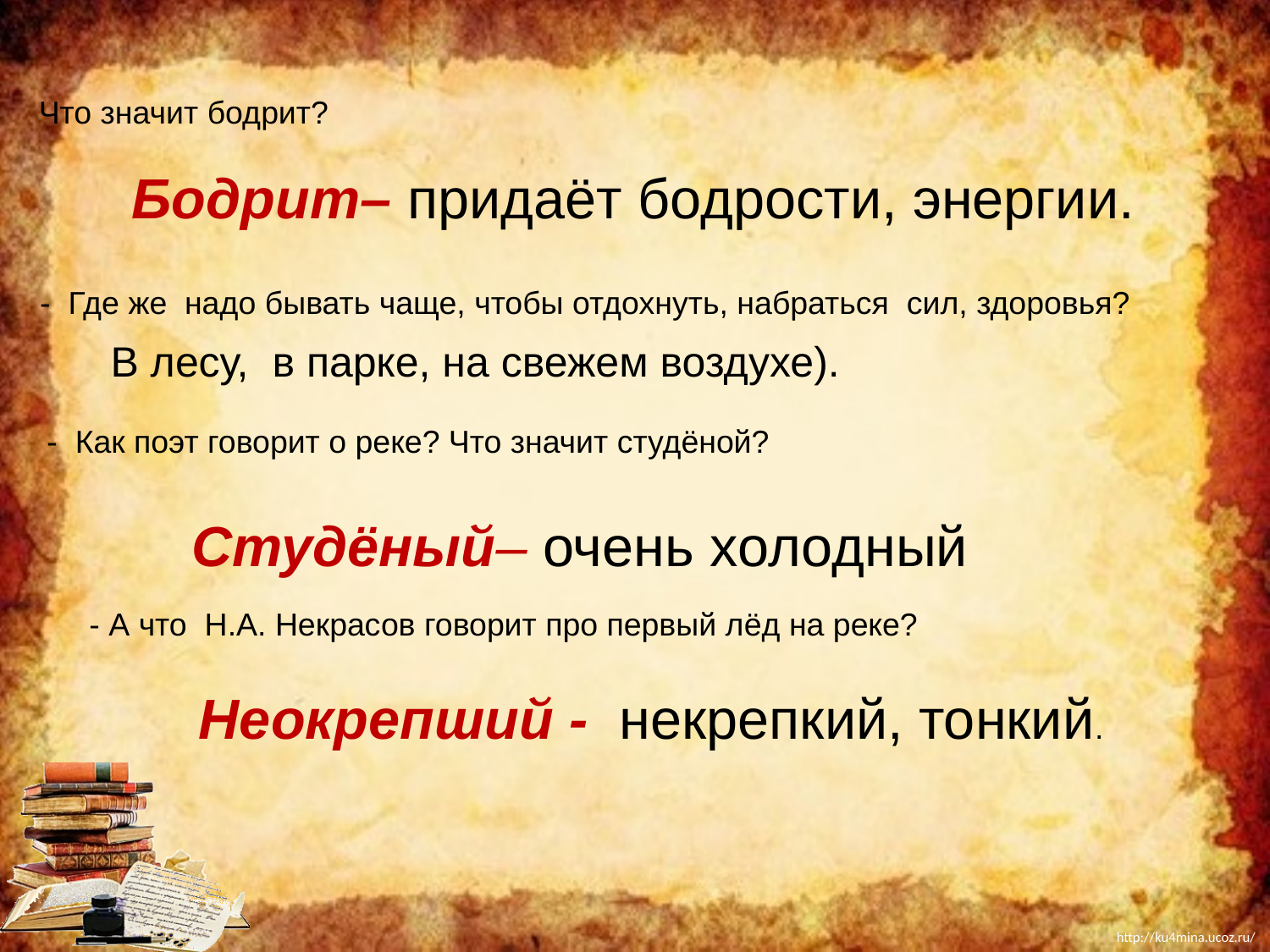

Что значит бодрит?
Бодрит– придаёт бодрости, энергии.
-  Где же  надо бывать чаще, чтобы отдохнуть, набраться  сил, здоровья?

В лесу,  в парке, на свежем воздухе).
-  Как поэт говорит о реке? Что значит студёной?
Студёный– очень холодный
 - А что  Н.А. Некрасов говорит про первый лёд на реке?
Неокрепший -  некрепкий, тонкий.